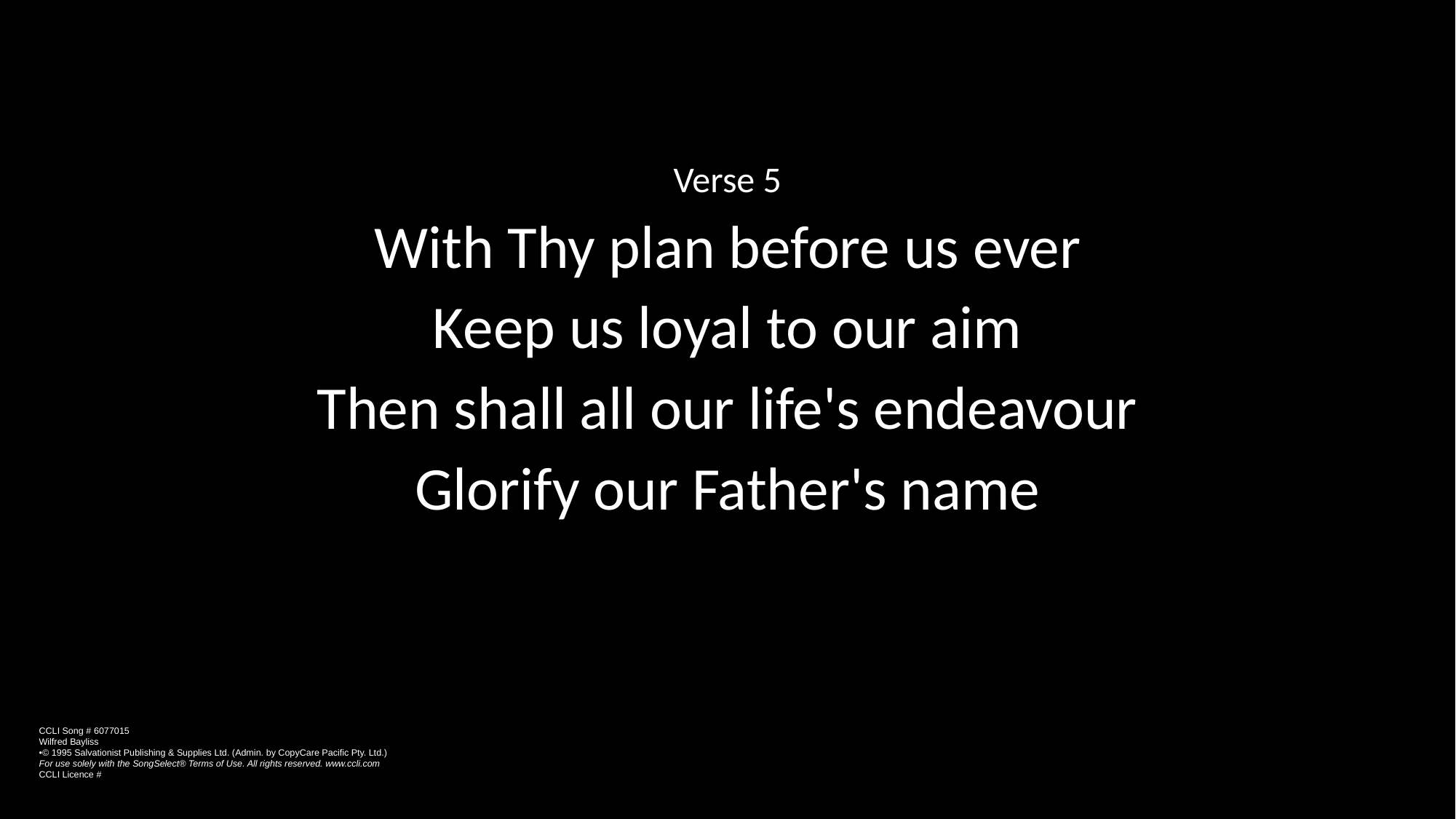

Verse 5
With Thy plan before us ever
Keep us loyal to our aim
Then shall all our life's endeavour
Glorify our Father's name
CCLI Song # 6077015
Wilfred Bayliss
© 1995 Salvationist Publishing & Supplies Ltd. (Admin. by CopyCare Pacific Pty. Ltd.)
For use solely with the SongSelect® Terms of Use. All rights reserved. www.ccli.com
CCLI Licence #